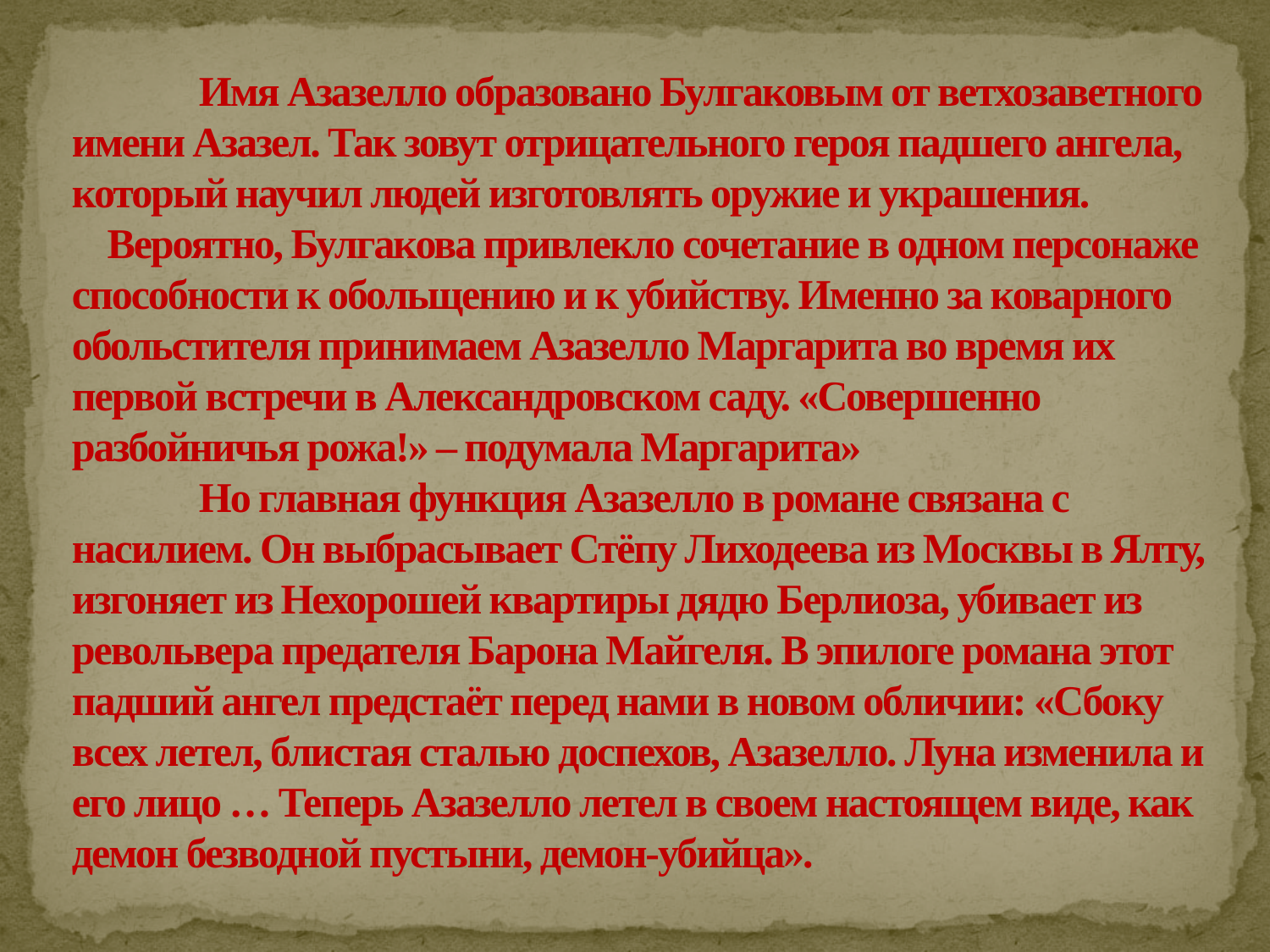

# Имя Азазелло образовано Булгаковым от ветхозаветного имени Азазел. Так зовут отрицательного героя падшего ангела, который научил людей изготовлять оружие и украшения. Вероятно, Булгакова привлекло сочетание в одном персонаже способности к обольщению и к убийству. Именно за коварного обольстителя принимаем Азазелло Маргарита во время их первой встречи в Александровском саду. «Совершенно разбойничья рожа!» – подумала Маргарита» Но главная функция Азазелло в романе связана с насилием. Он выбрасывает Стёпу Лиходеева из Москвы в Ялту, изгоняет из Нехорошей квартиры дядю Берлиоза, убивает из револьвера предателя Барона Майгеля. В эпилоге романа этот падший ангел предстаёт перед нами в новом обличии: «Сбоку всех летел, блистая сталью доспехов, Азазелло. Луна изменила и его лицо … Теперь Азазелло летел в своем настоящем виде, как демон безводной пустыни, демон-убийца».